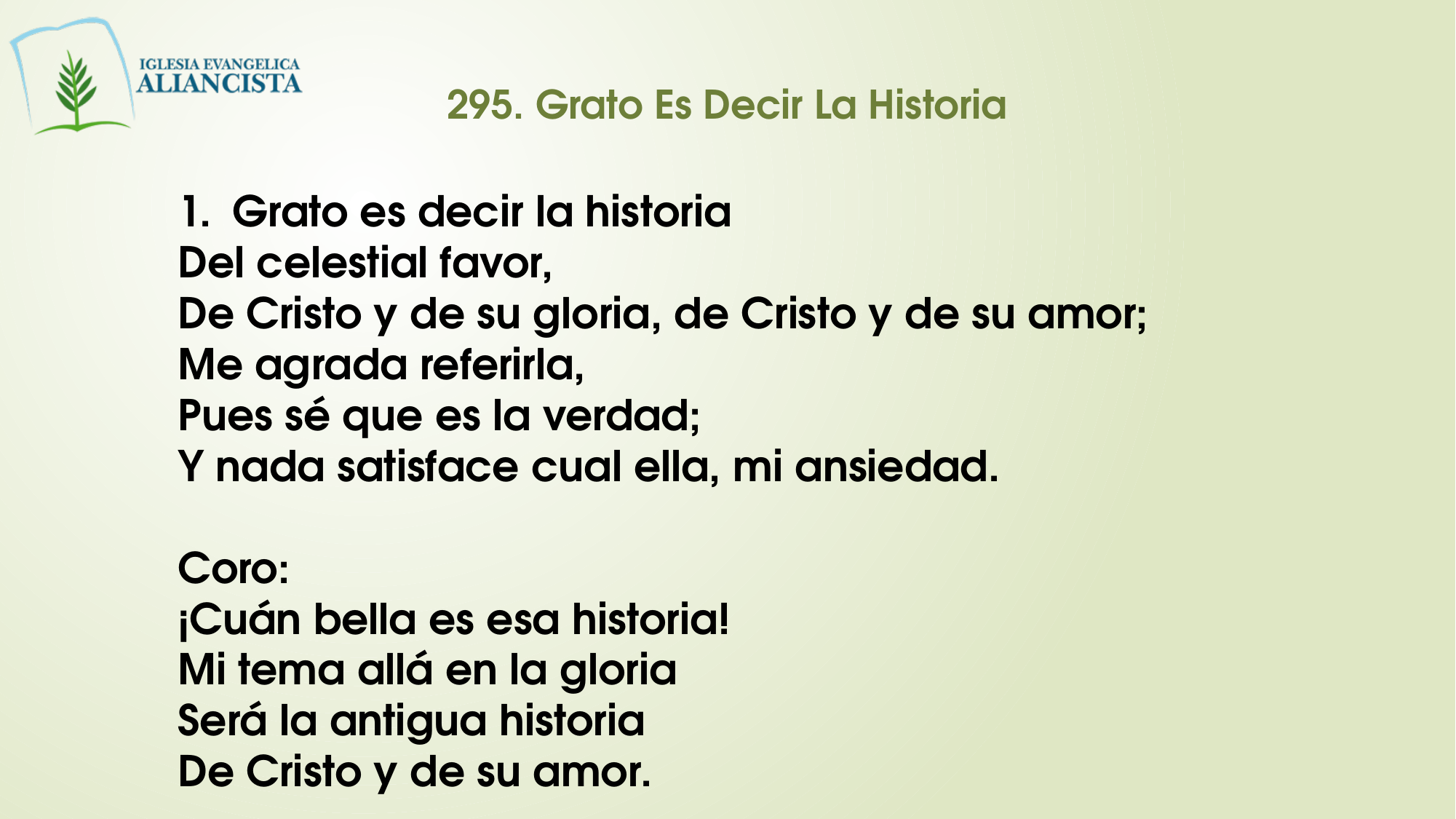

295. Grato Es Decir La Historia
Grato es decir la historia
Del celestial favor,
De Cristo y de su gloria, de Cristo y de su amor;
Me agrada referirla,
Pues sé que es la verdad;
Y nada satisface cual ella, mi ansiedad.

Coro:
¡Cuán bella es esa historia!
Mi tema allá en la gloria
Será la antigua historia
De Cristo y de su amor.